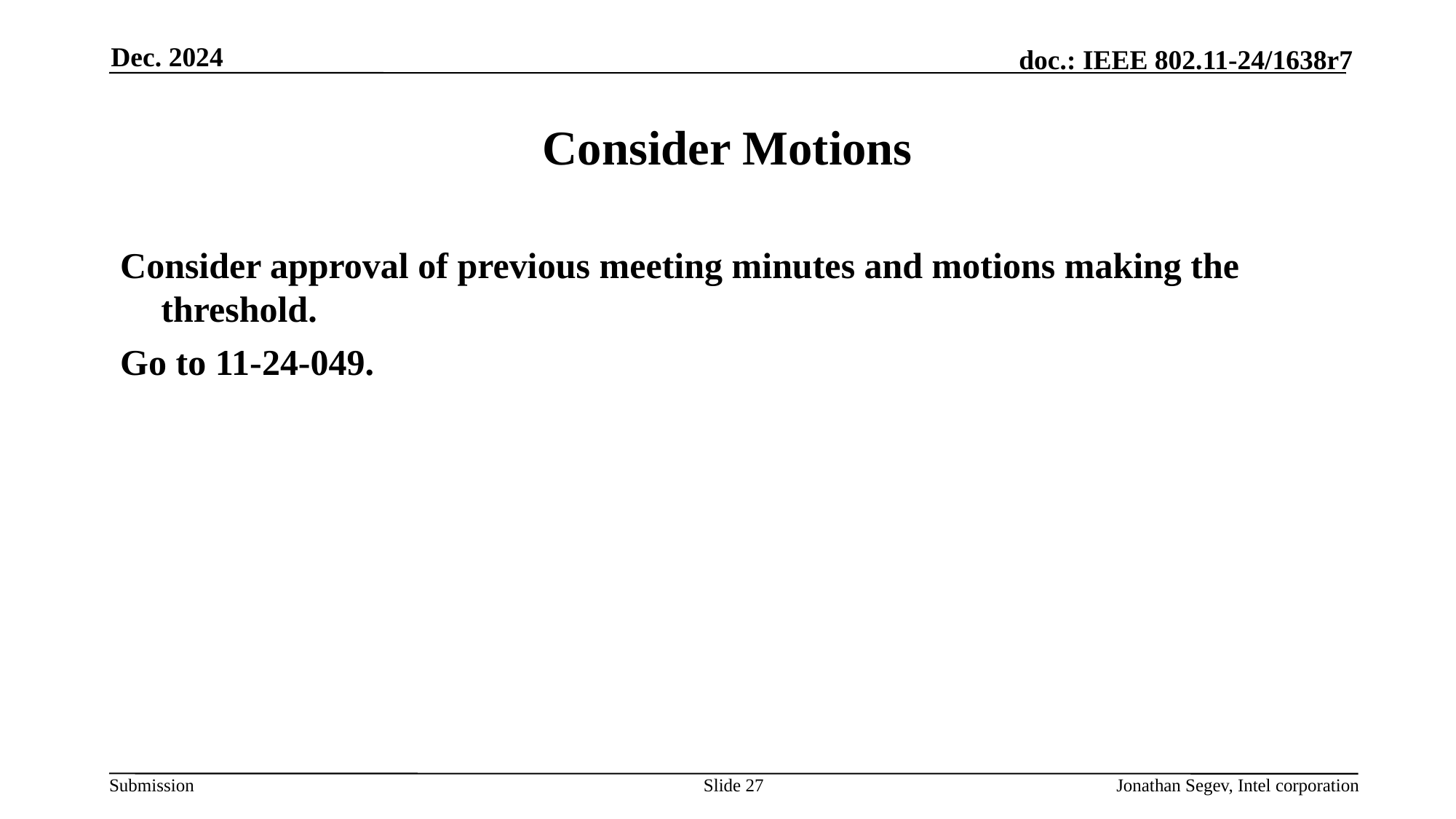

Dec. 2024
# Consider Motions
Consider approval of previous meeting minutes and motions making the threshold.
Go to 11-24-049.
Slide 27
Jonathan Segev, Intel corporation